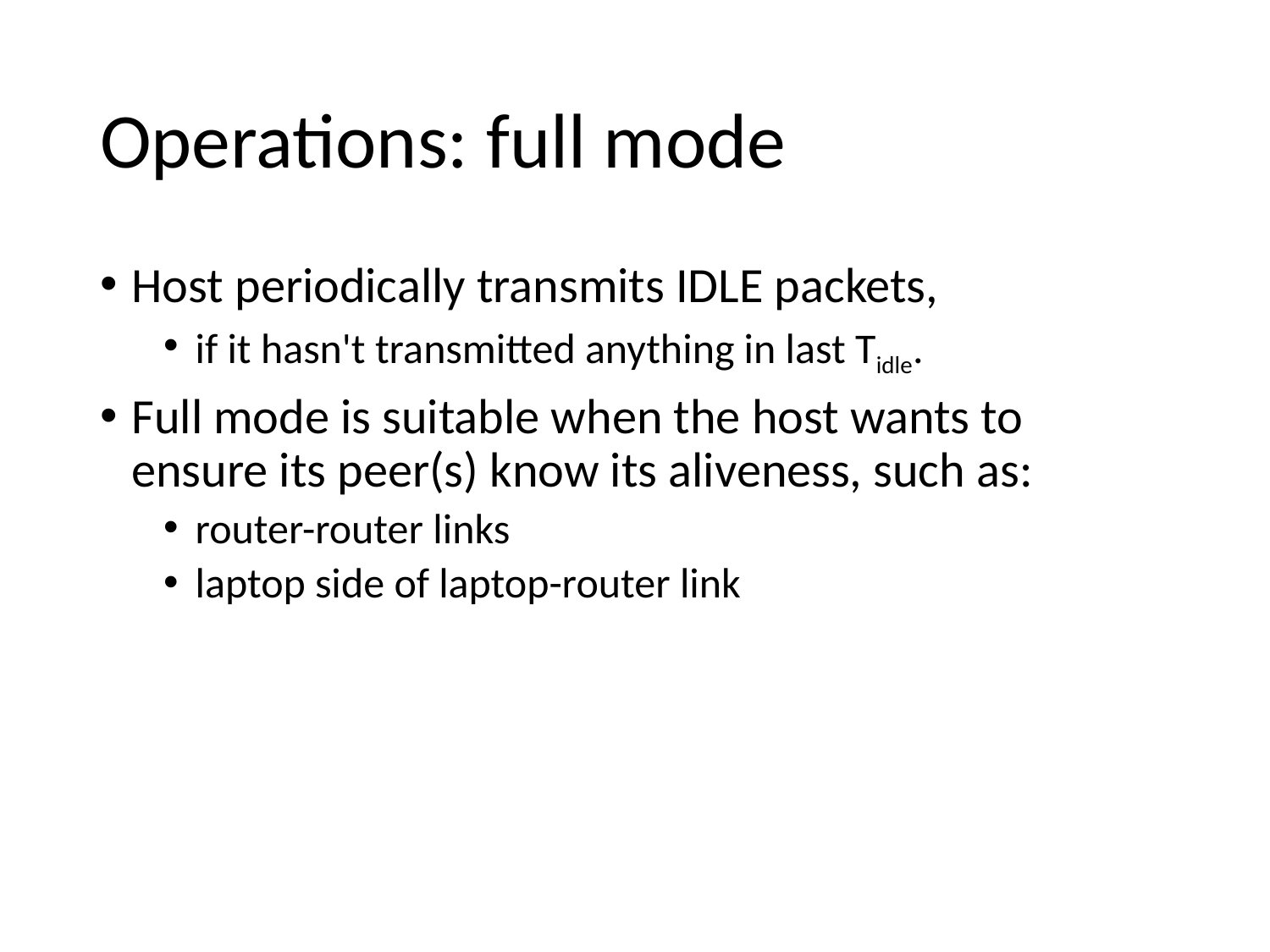

# Operations: full mode
Host periodically transmits IDLE packets,
if it hasn't transmitted anything in last Tidle.
Full mode is suitable when the host wants to ensure its peer(s) know its aliveness, such as:
router-router links
laptop side of laptop-router link